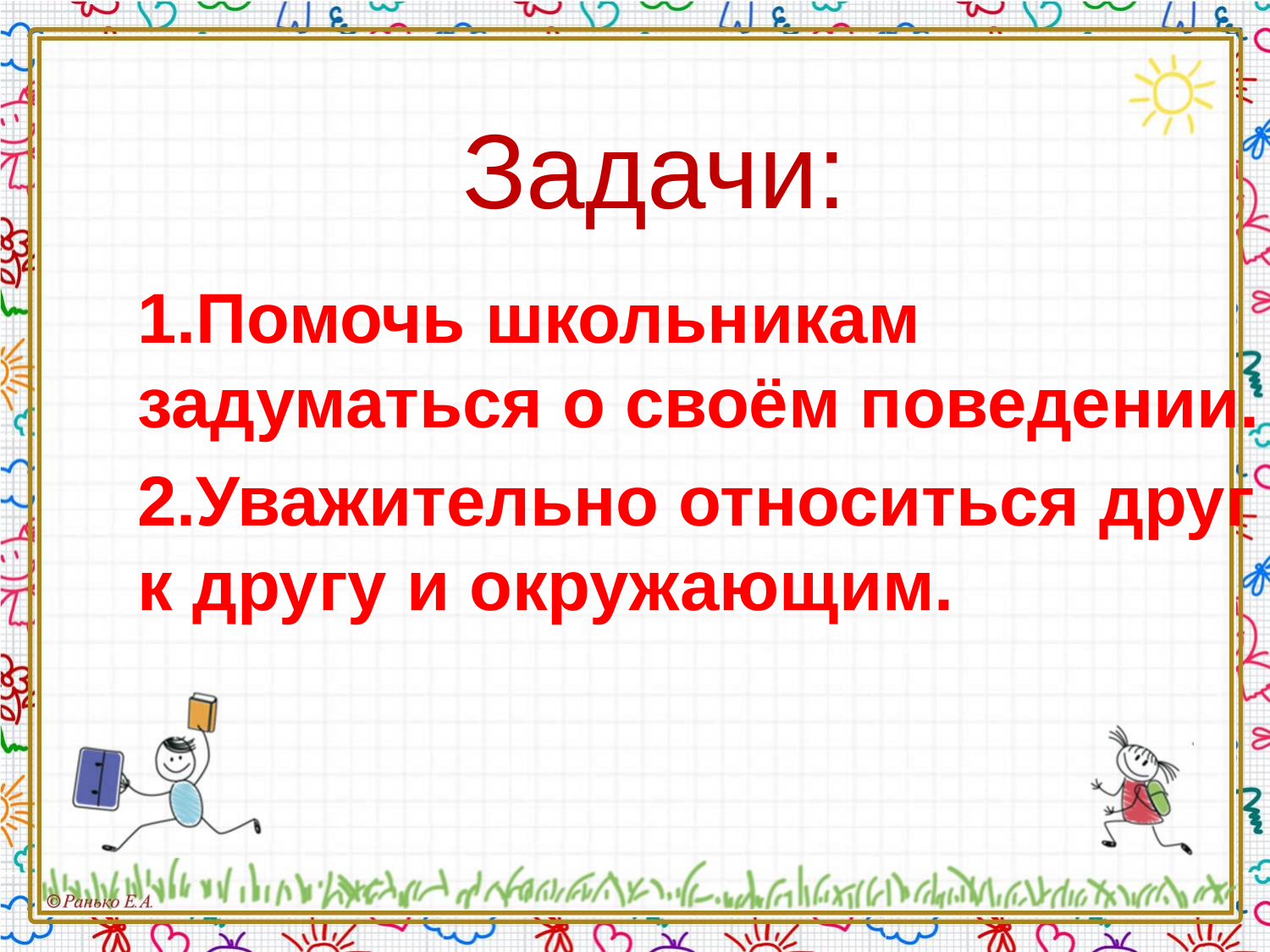

# Задачи:
1.Помочь школьникам задуматься о своём поведении.
2.Уважительно относиться друг к другу и окружающим.